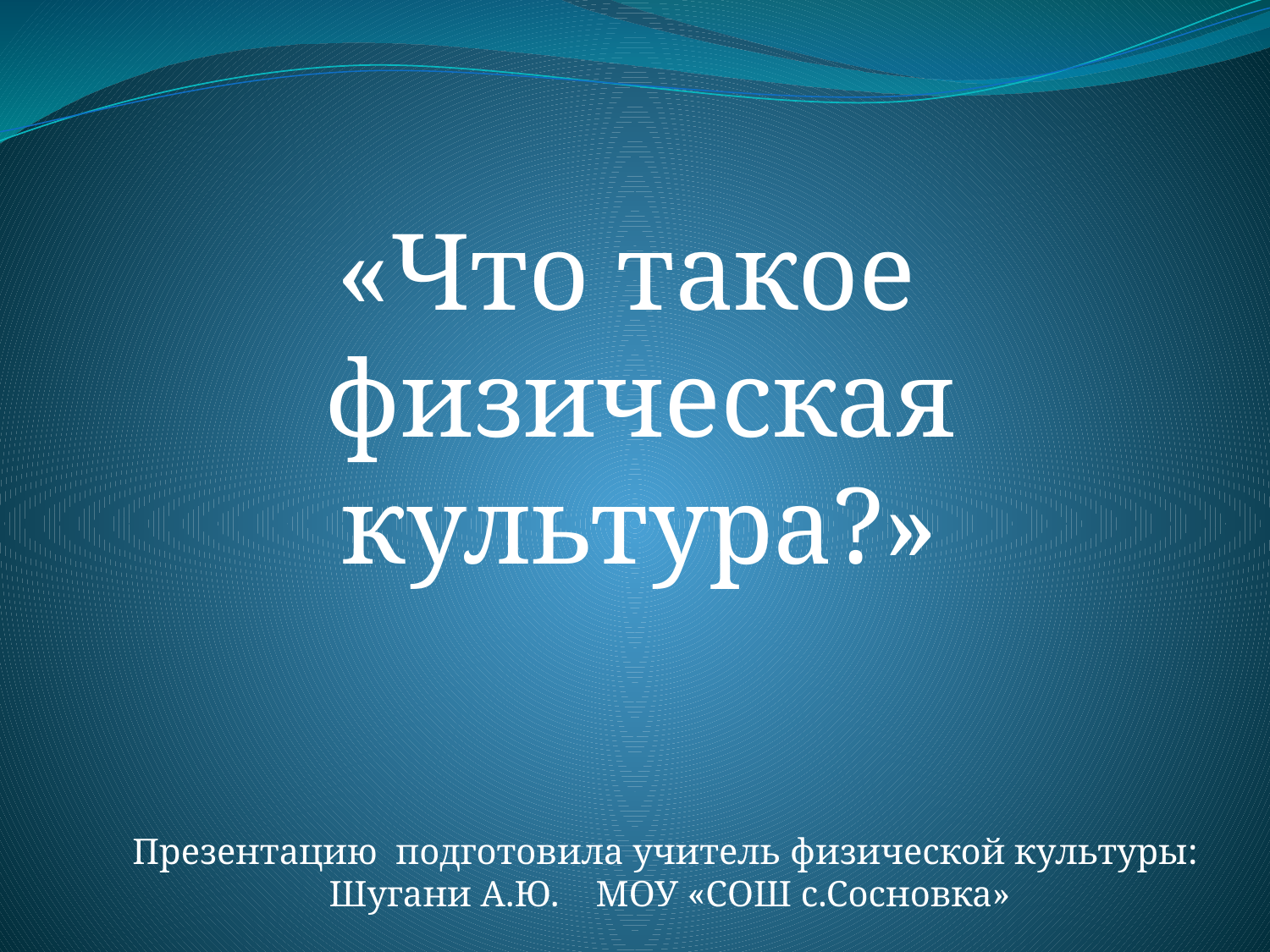

«Что такое
физическая культура?»
Презентацию  подготовила учитель физической культуры:
Шугани А.Ю.    МОУ «СОШ с.Сосновка»